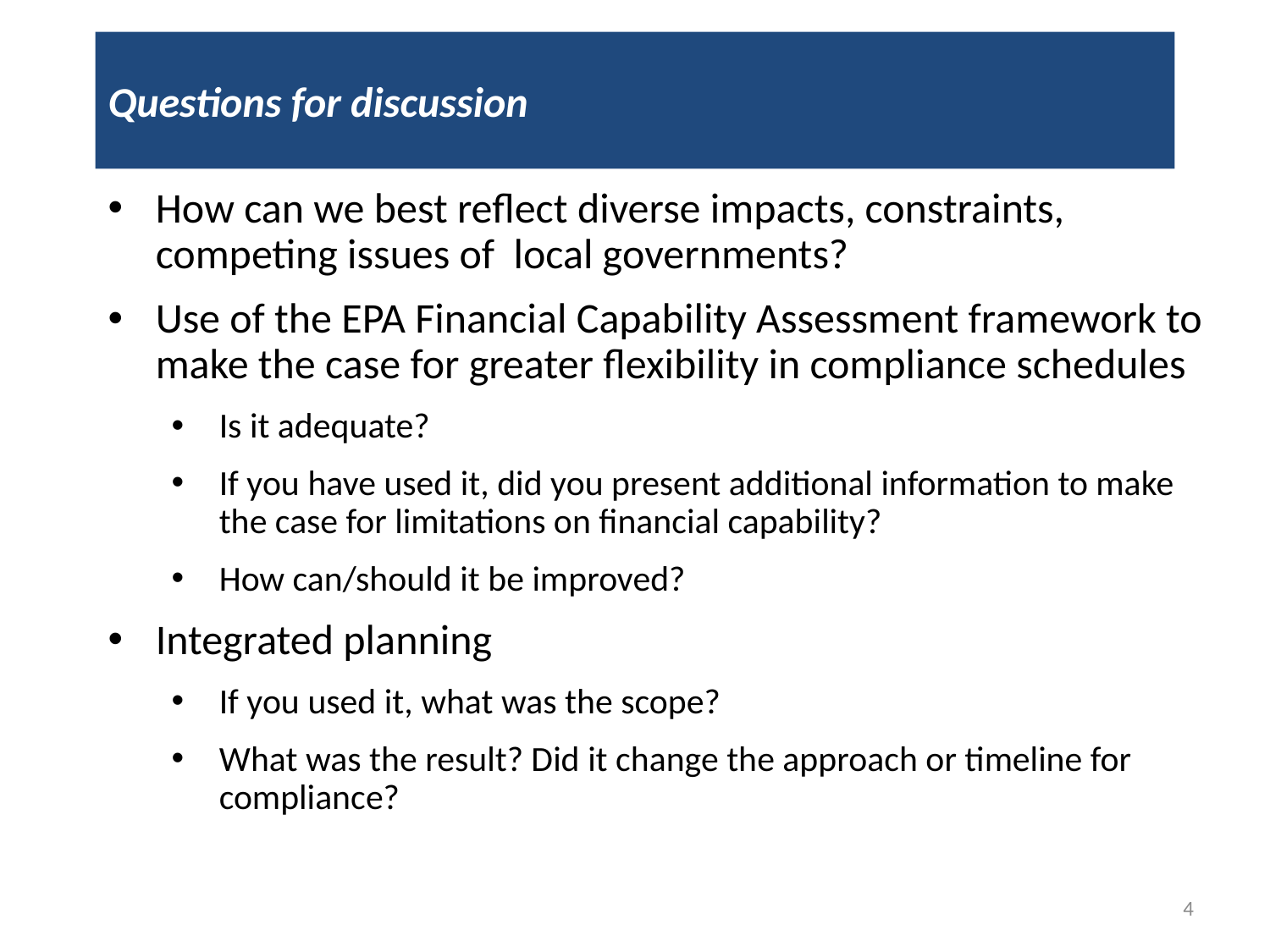

# Questions for discussion
How can we best reflect diverse impacts, constraints, competing issues of  local governments?
Use of the EPA Financial Capability Assessment framework to make the case for greater flexibility in compliance schedules
Is it adequate?
If you have used it, did you present additional information to make the case for limitations on financial capability?
How can/should it be improved?
Integrated planning
If you used it, what was the scope?
What was the result? Did it change the approach or timeline for compliance?

4